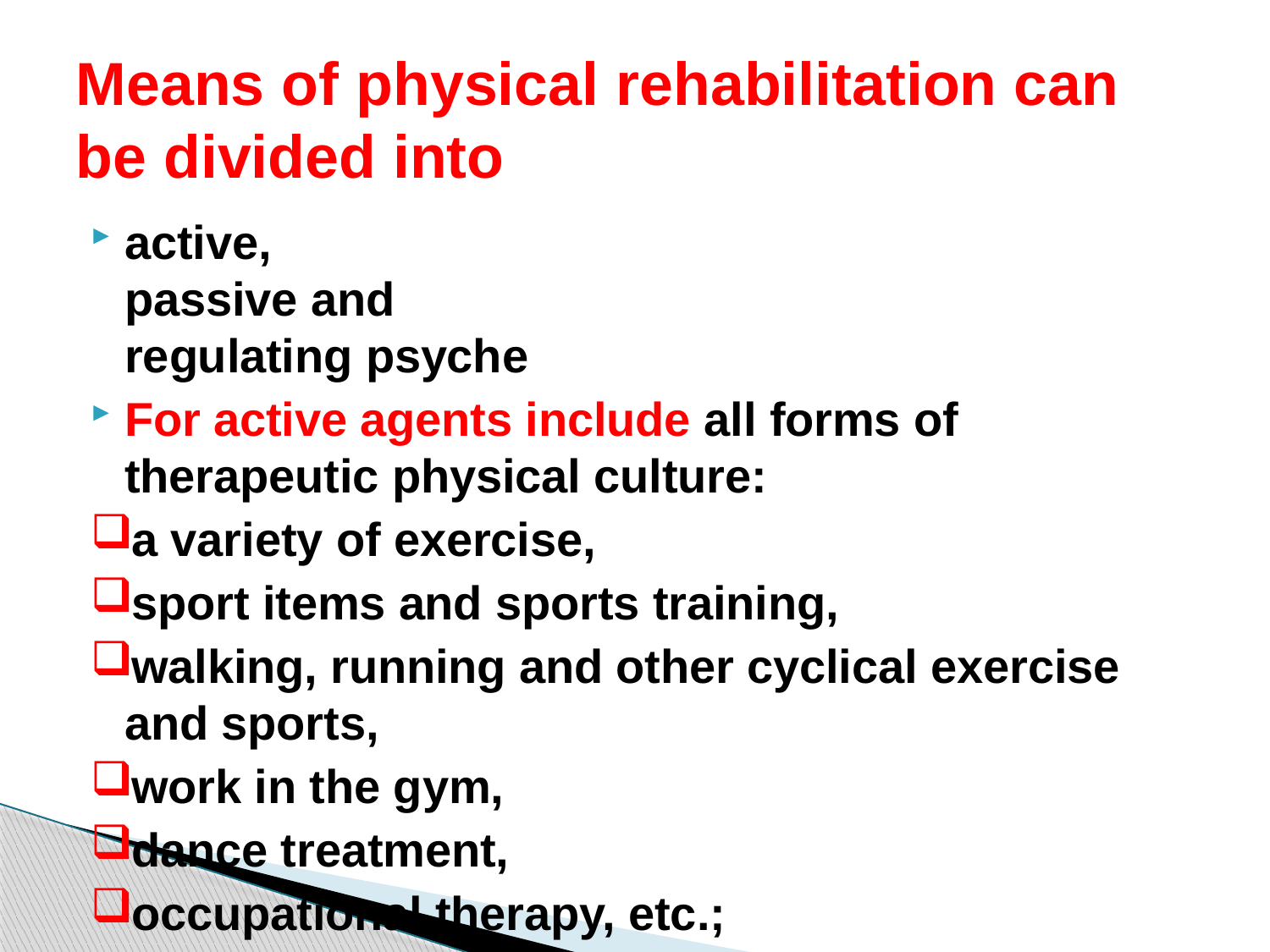

# Means of physical rehabilitation can be divided into
active,
passive and
regulating psyche
For active agents include all forms of therapeutic physical culture:
a variety of exercise,
sport items and sports training,
walking, running and other cyclical exercise and sports,
work in the gym,
dance treatment,
occupational therapy, etc.;